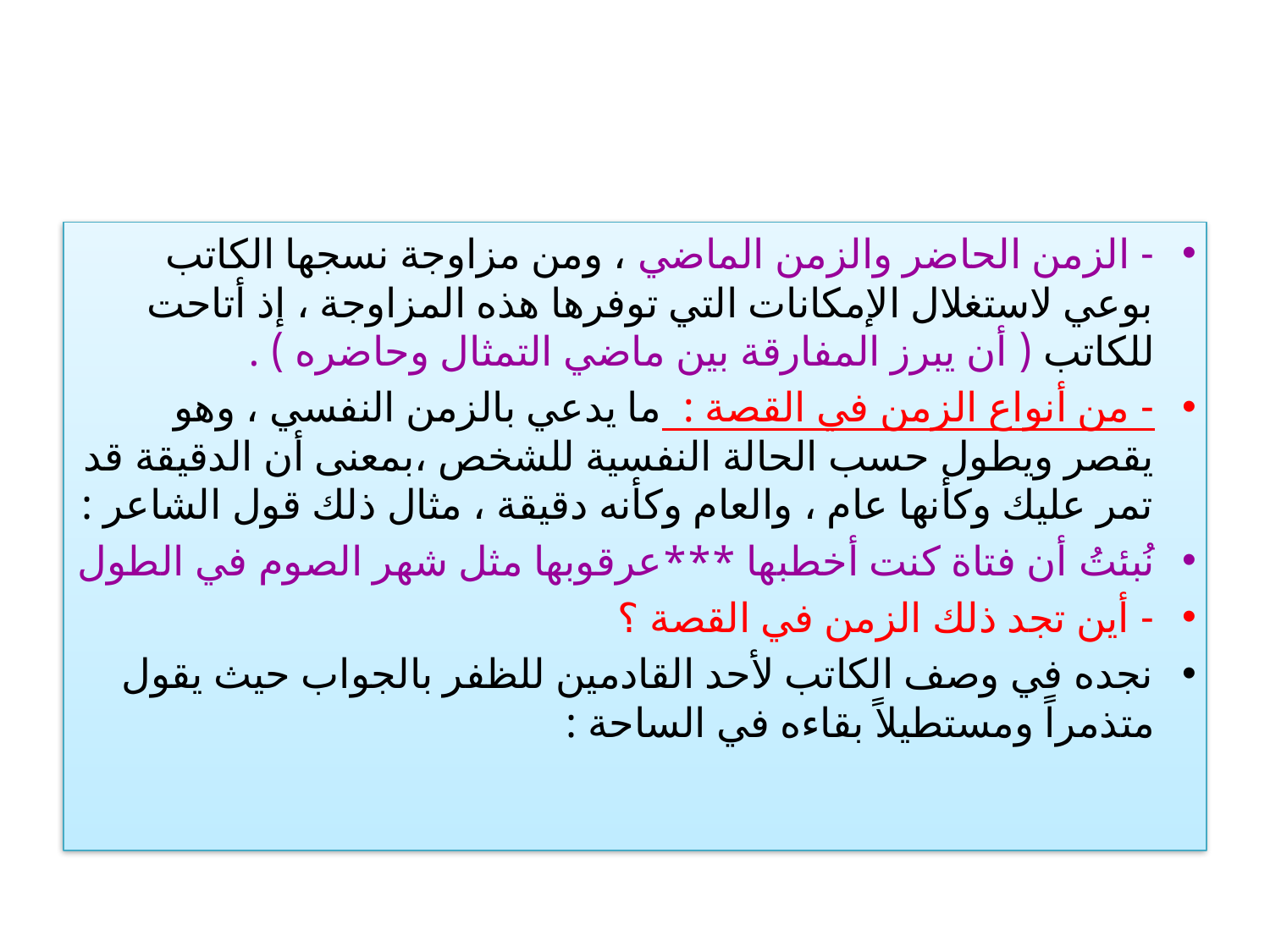

#
- الزمن الحاضر والزمن الماضي ، ومن مزاوجة نسجها الكاتب بوعي لاستغلال الإمكانات التي توفرها هذه المزاوجة ، إذ أتاحت للكاتب ( أن يبرز المفارقة بين ماضي التمثال وحاضره ) .
- من أنواع الزمن في القصة :  ما يدعي بالزمن النفسي ، وهو يقصر ويطول حسب الحالة النفسية للشخص ،بمعنى أن الدقيقة قد تمر عليك وكأنها عام ، والعام وكأنه دقيقة ، مثال ذلك قول الشاعر :
نُبئتُ أن فتاة كنت أخطبها ***عرقوبها مثل شهر الصوم في الطول
- أين تجد ذلك الزمن في القصة ؟
نجده في وصف الكاتب لأحد القادمين للظفر بالجواب حيث يقول متذمراً ومستطيلاً بقاءه في الساحة :